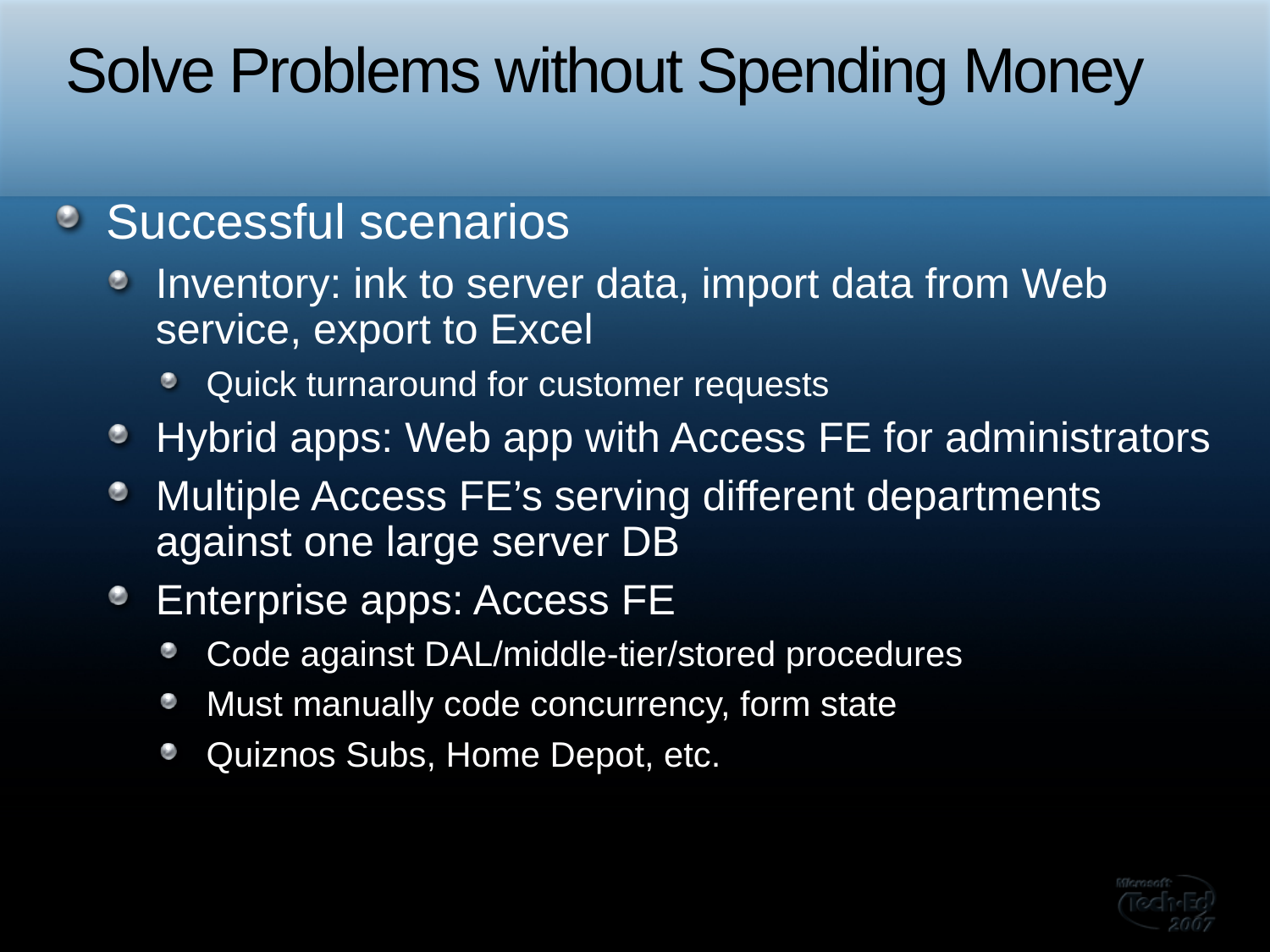

# Solve Problems without Spending Money
Successful scenarios
Inventory: ink to server data, import data from Web service, export to Excel
Quick turnaround for customer requests
Hybrid apps: Web app with Access FE for administrators
Multiple Access FE’s serving different departments against one large server DB
Enterprise apps: Access FE
Code against DAL/middle-tier/stored procedures
Must manually code concurrency, form state
Quiznos Subs, Home Depot, etc.